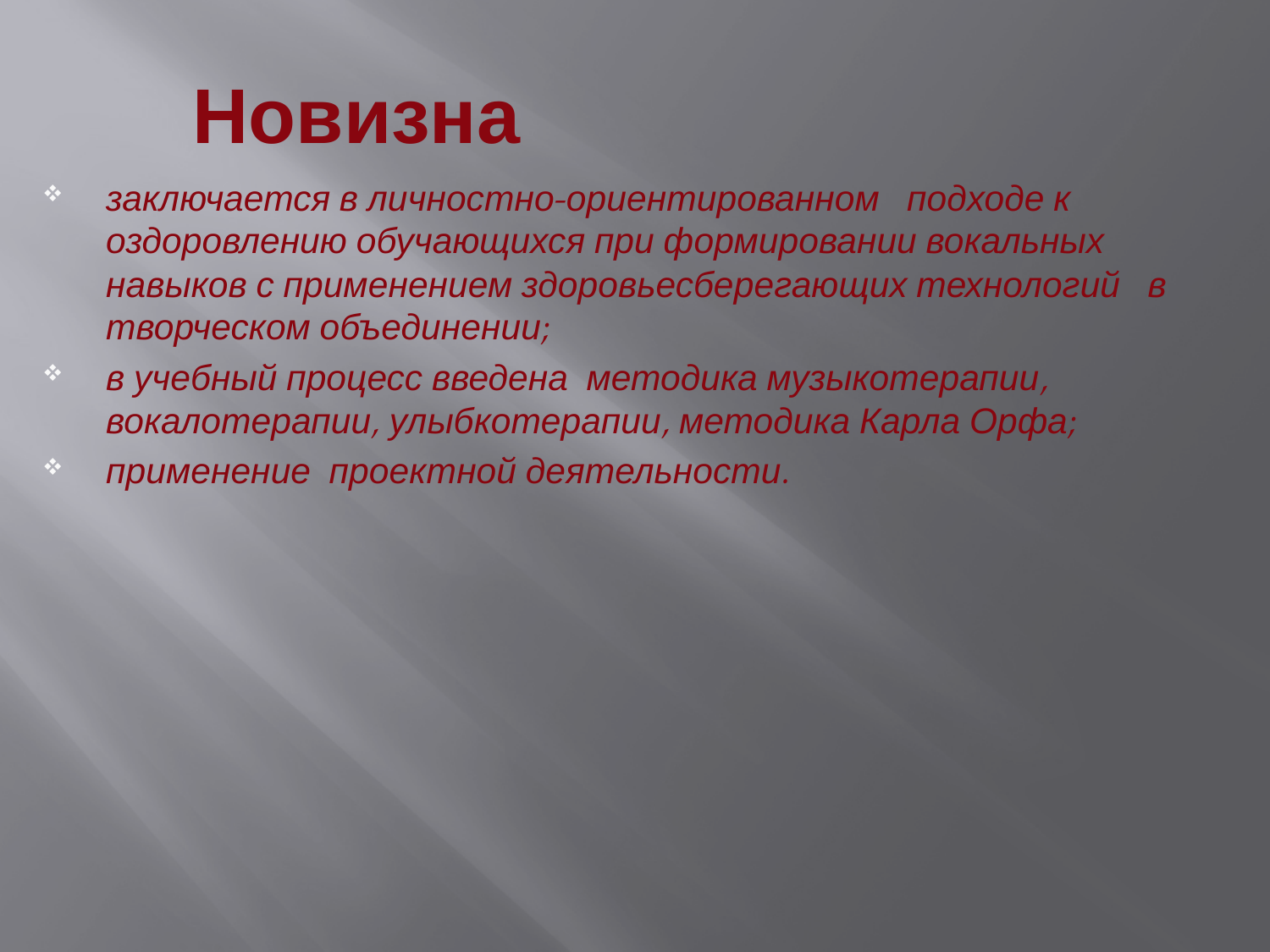

Новизна
заключается в личностно-ориентированном   подходе к оздоровлению обучающихся при формировании вокальных навыков с применением здоровьесберегающих технологий   в творческом объединении;
в учебный процесс введена  методика музыкотерапии, вокалотерапии, улыбкотерапии, методика Карла Орфа;
применение  проектной деятельности.